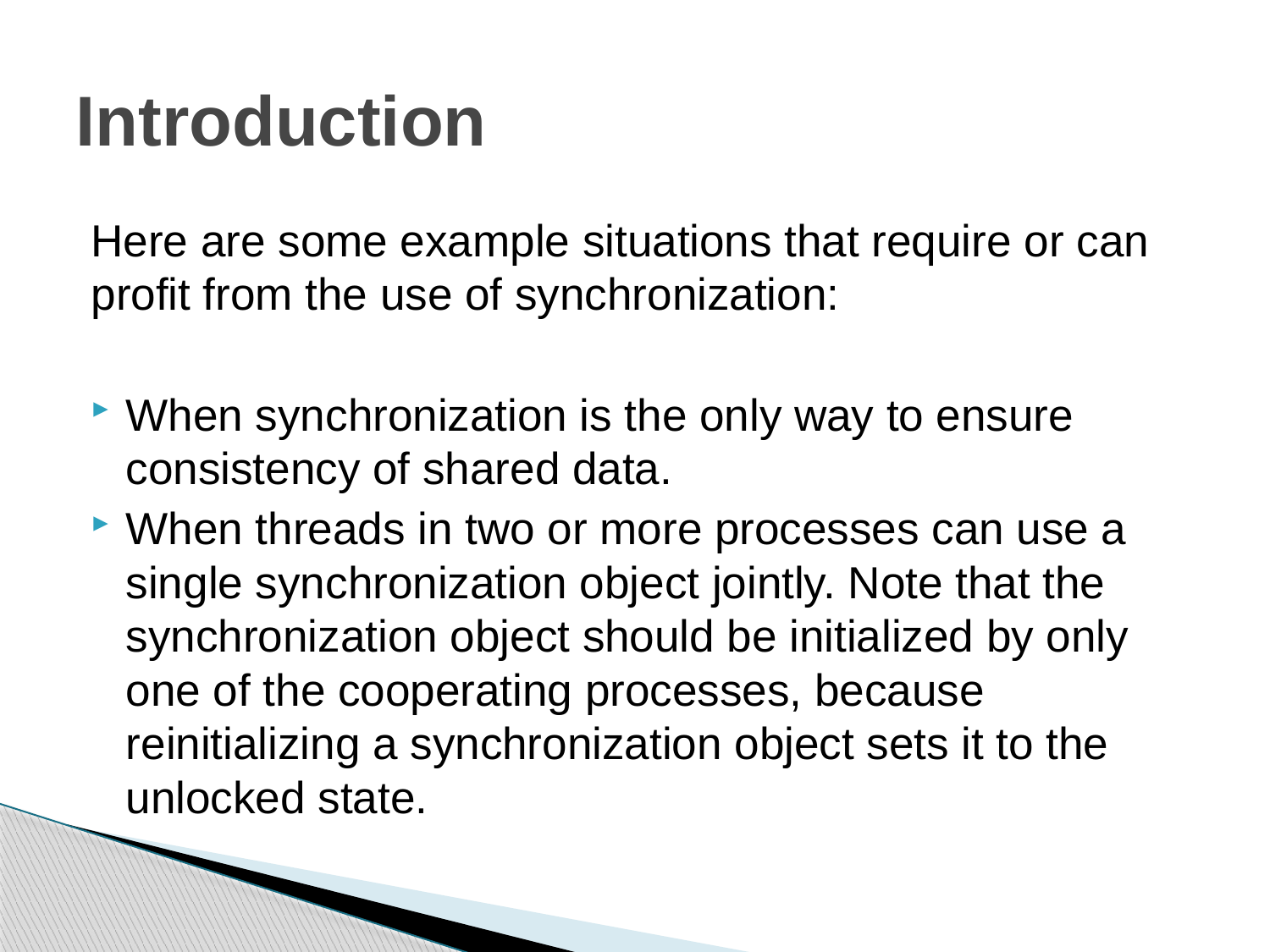

# Introduction
Here are some example situations that require or can profit from the use of synchronization:

When synchronization is the only way to ensure consistency of shared data.
When threads in two or more processes can use a single synchronization object jointly. Note that the synchronization object should be initialized by only one of the cooperating processes, because reinitializing a synchronization object sets it to the unlocked state.